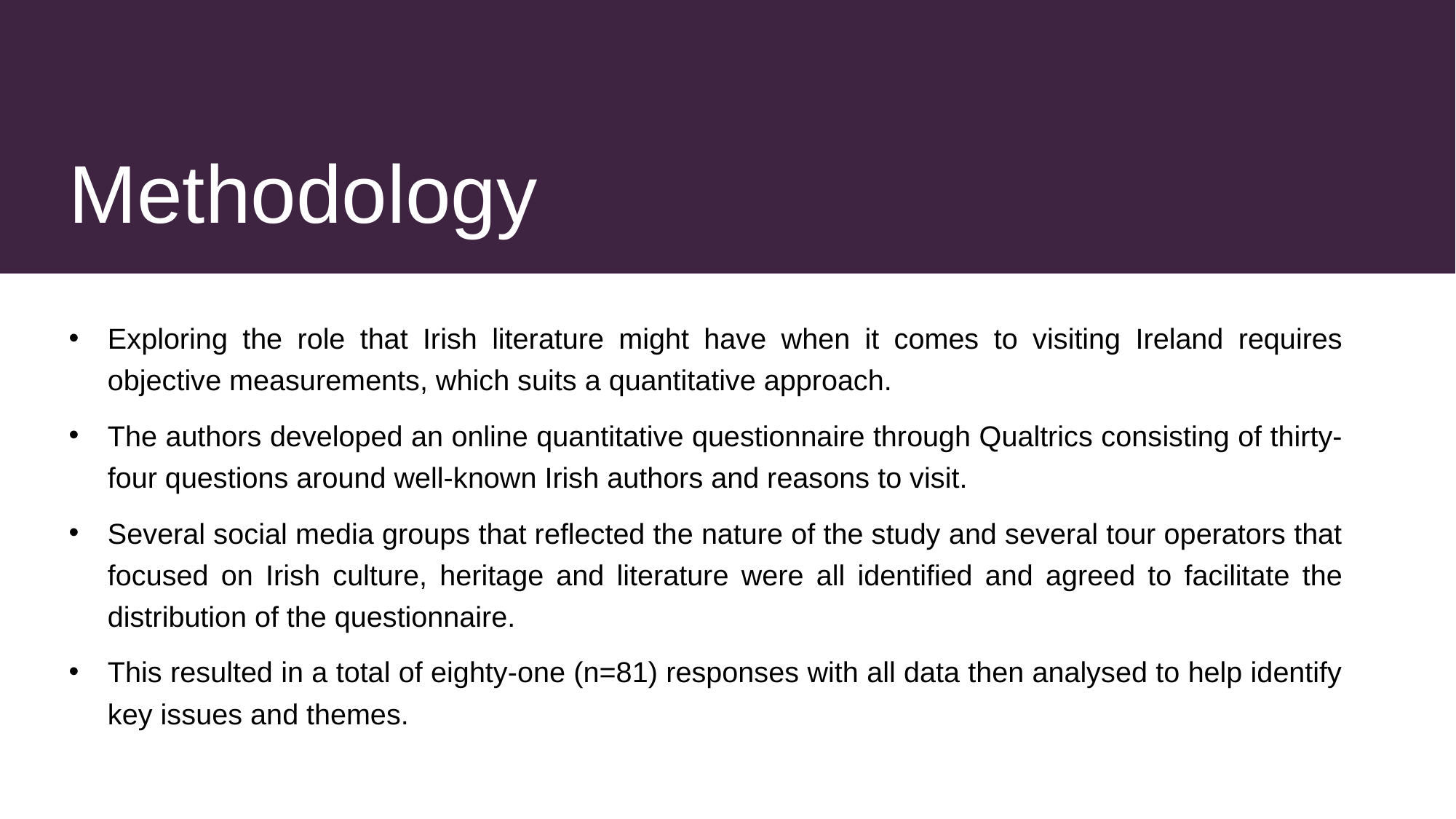

# Methodology
Exploring the role that Irish literature might have when it comes to visiting Ireland requires objective measurements, which suits a quantitative approach.
The authors developed an online quantitative questionnaire through Qualtrics consisting of thirty-four questions around well-known Irish authors and reasons to visit.
Several social media groups that reflected the nature of the study and several tour operators that focused on Irish culture, heritage and literature were all identified and agreed to facilitate the distribution of the questionnaire.
This resulted in a total of eighty-one (n=81) responses with all data then analysed to help identify key issues and themes.